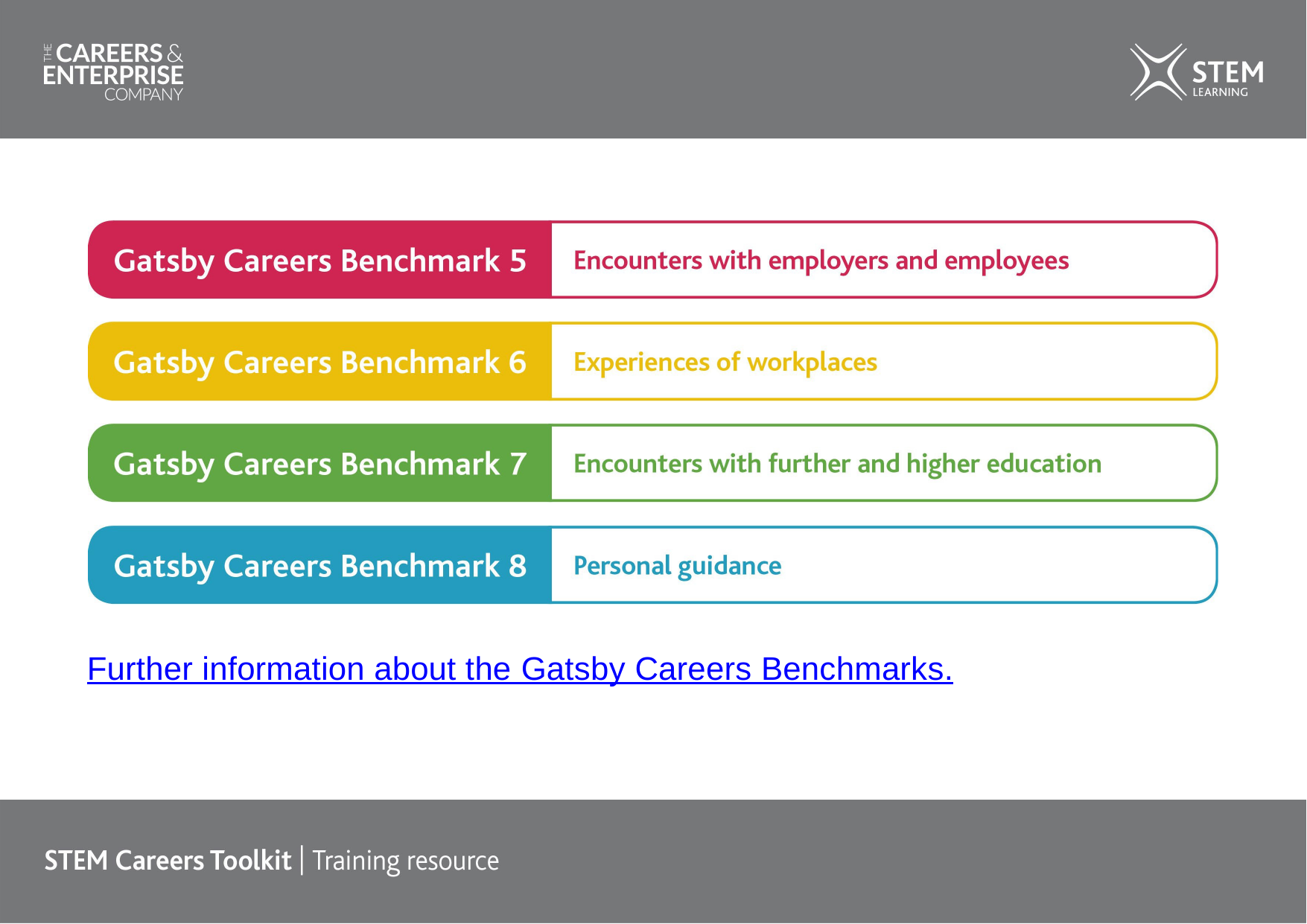

Further information about the Gatsby Careers Benchmarks.